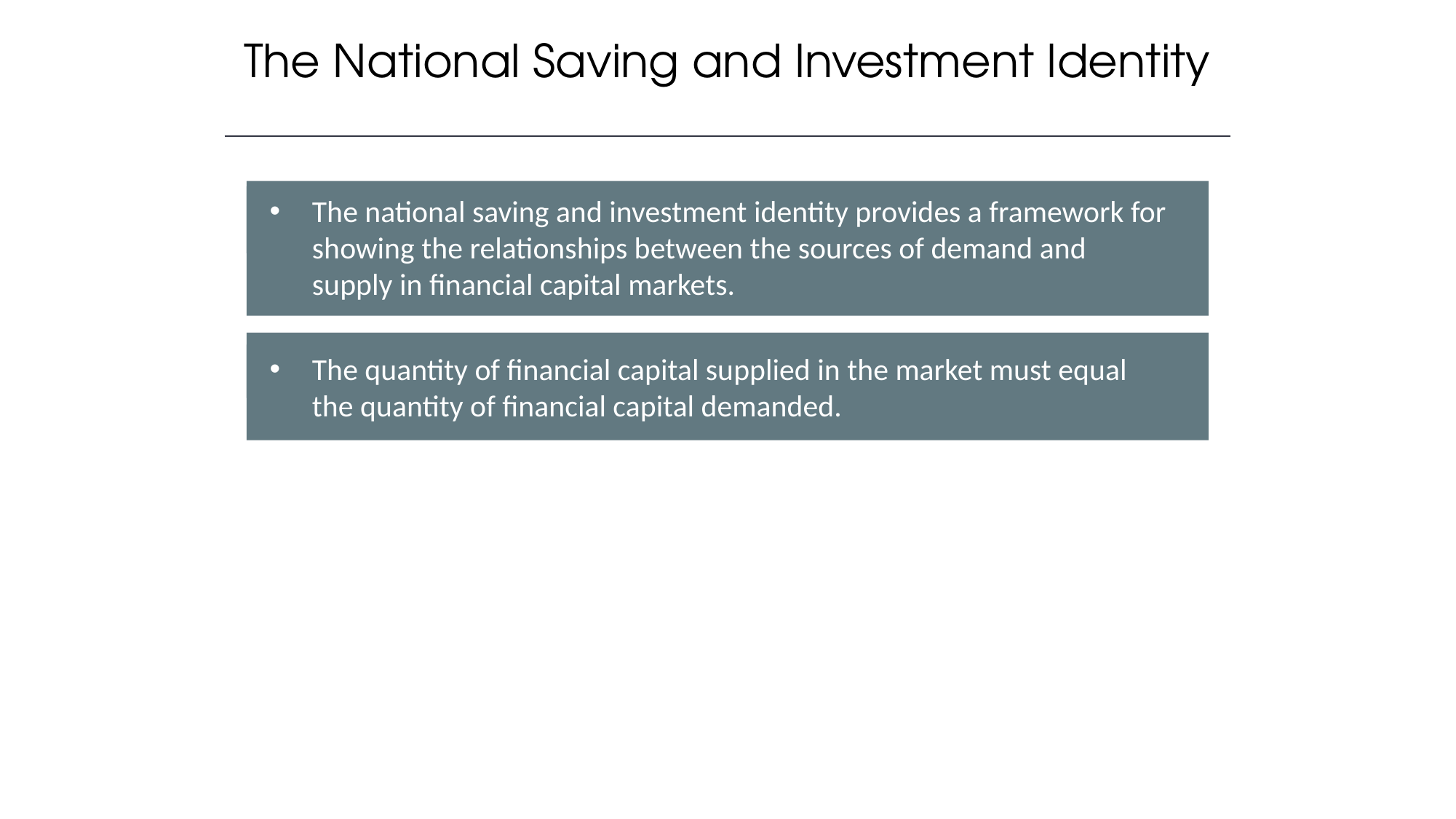

The National Saving and Investment Identity
HAWKES LEARNING

The national saving and investment identity provides a framework for showing the relationships between the sources of demand and supply in financial capital markets.

The quantity of financial capital supplied in the market must equal the quantity of financial capital demanded.
The CPI is subject to two types of bias: substitution bias and quality/new goods bias.
Both substitution bias and quality/new goods bias tend to overstate the negative impact of inflation on consumers.